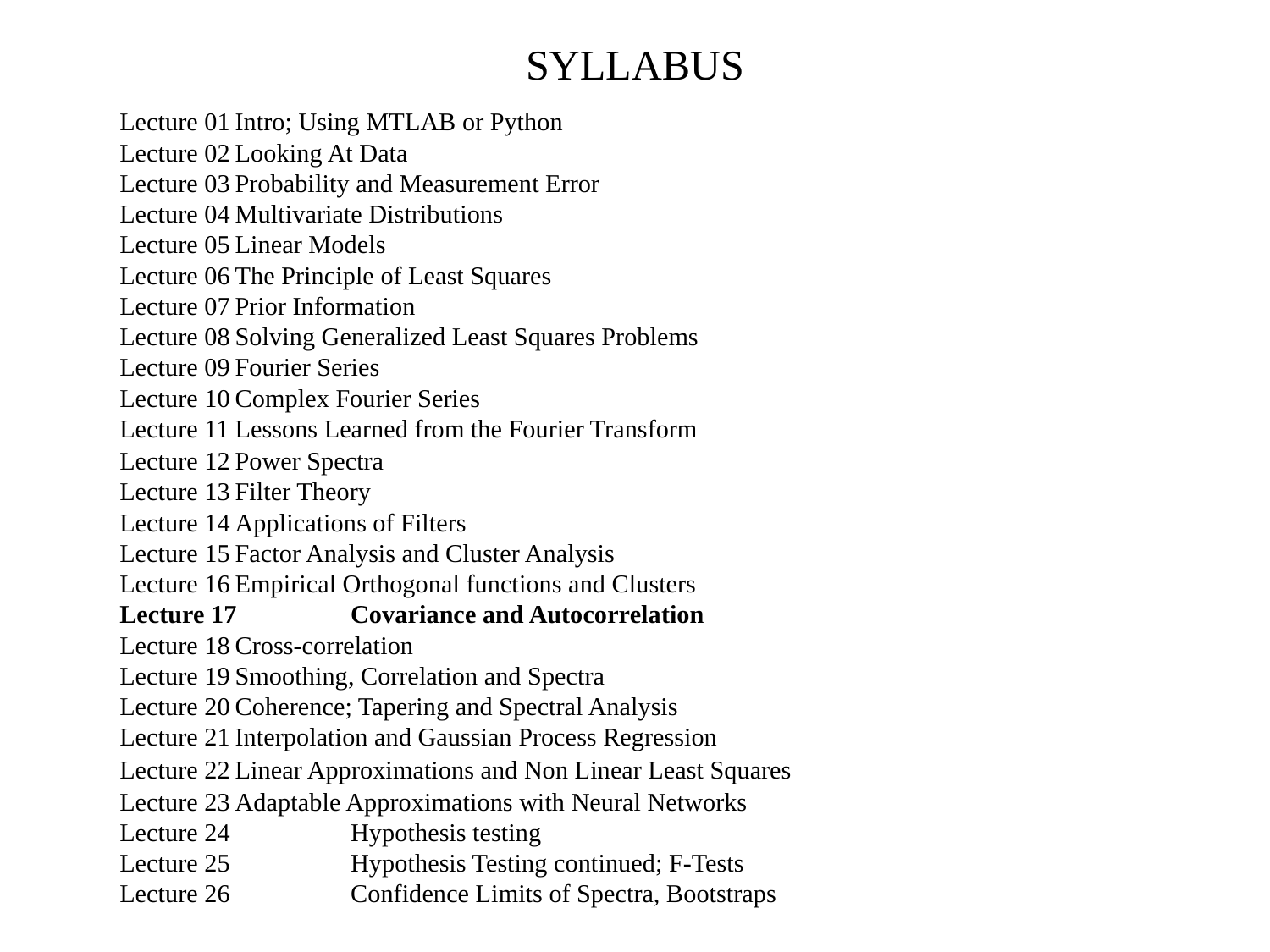

SYLLABUS
	Lecture 01		Intro; Using MTLAB or Python
Lecture 02		Looking At Data
Lecture 03		Probability and Measurement Error
Lecture 04		Multivariate Distributions
Lecture 05		Linear Models
Lecture 06		The Principle of Least Squares
Lecture 07		Prior Information
Lecture 08		Solving Generalized Least Squares Problems
Lecture 09		Fourier Series
Lecture 10		Complex Fourier Series
Lecture 11		Lessons Learned from the Fourier Transform
	Lecture 12		Power Spectra
Lecture 13		Filter Theory
Lecture 14		Applications of Filters
Lecture 15		Factor Analysis and Cluster Analysis
Lecture 16		Empirical Orthogonal functions and Clusters
Lecture 17		Covariance and Autocorrelation
Lecture 18		Cross-correlation
Lecture 19		Smoothing, Correlation and Spectra
Lecture 20		Coherence; Tapering and Spectral Analysis
Lecture 21		Interpolation and Gaussian Process Regression
	Lecture 22		Linear Approximations and Non Linear Least Squares
	Lecture 23		Adaptable Approximations with Neural Networks
Lecture 24 		Hypothesis testing
Lecture 25 		Hypothesis Testing continued; F-Tests
Lecture 26 		Confidence Limits of Spectra, Bootstraps